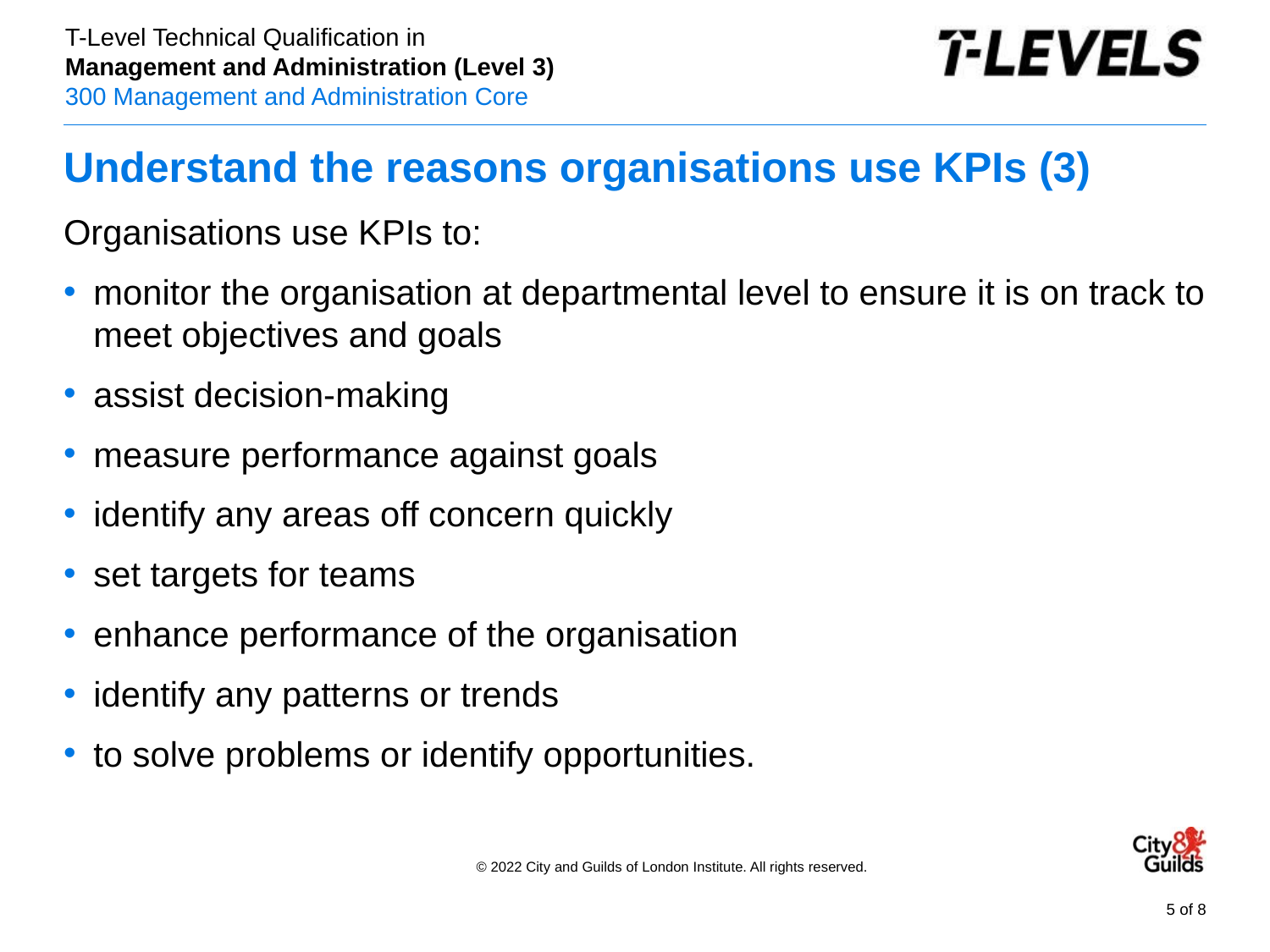

# Understand the reasons organisations use KPIs (3)
Organisations use KPIs to:
monitor the organisation at departmental level to ensure it is on track to meet objectives and goals
assist decision-making
measure performance against goals
identify any areas off concern quickly
set targets for teams
enhance performance of the organisation
identify any patterns or trends
to solve problems or identify opportunities.